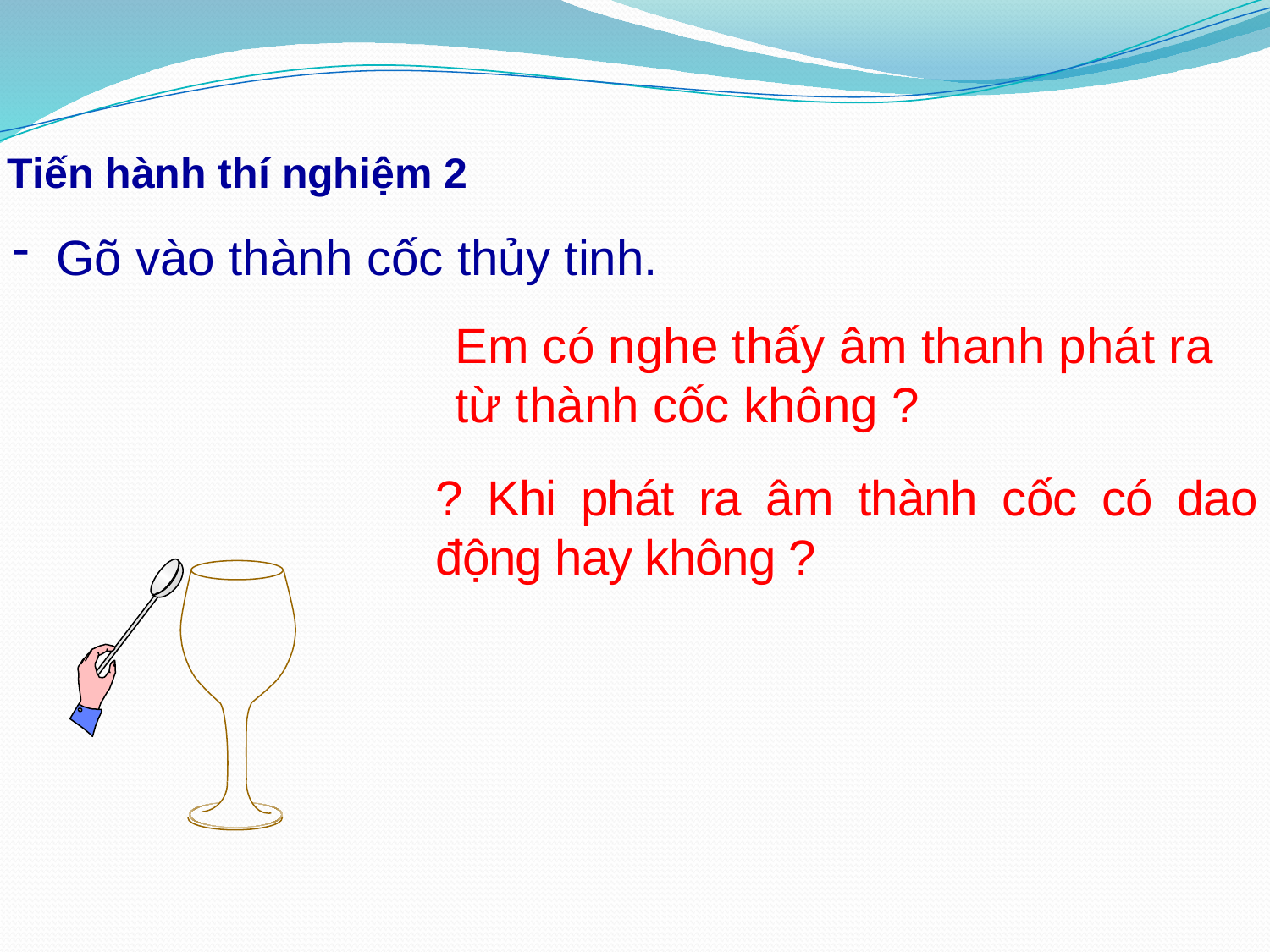

Tiến hành thí nghiệm 2
 Gõ vào thành cốc thủy tinh.
Em có nghe thấy âm thanh phát ra từ thành cốc không ?
? Khi phát ra âm thành cốc có dao động hay không ?